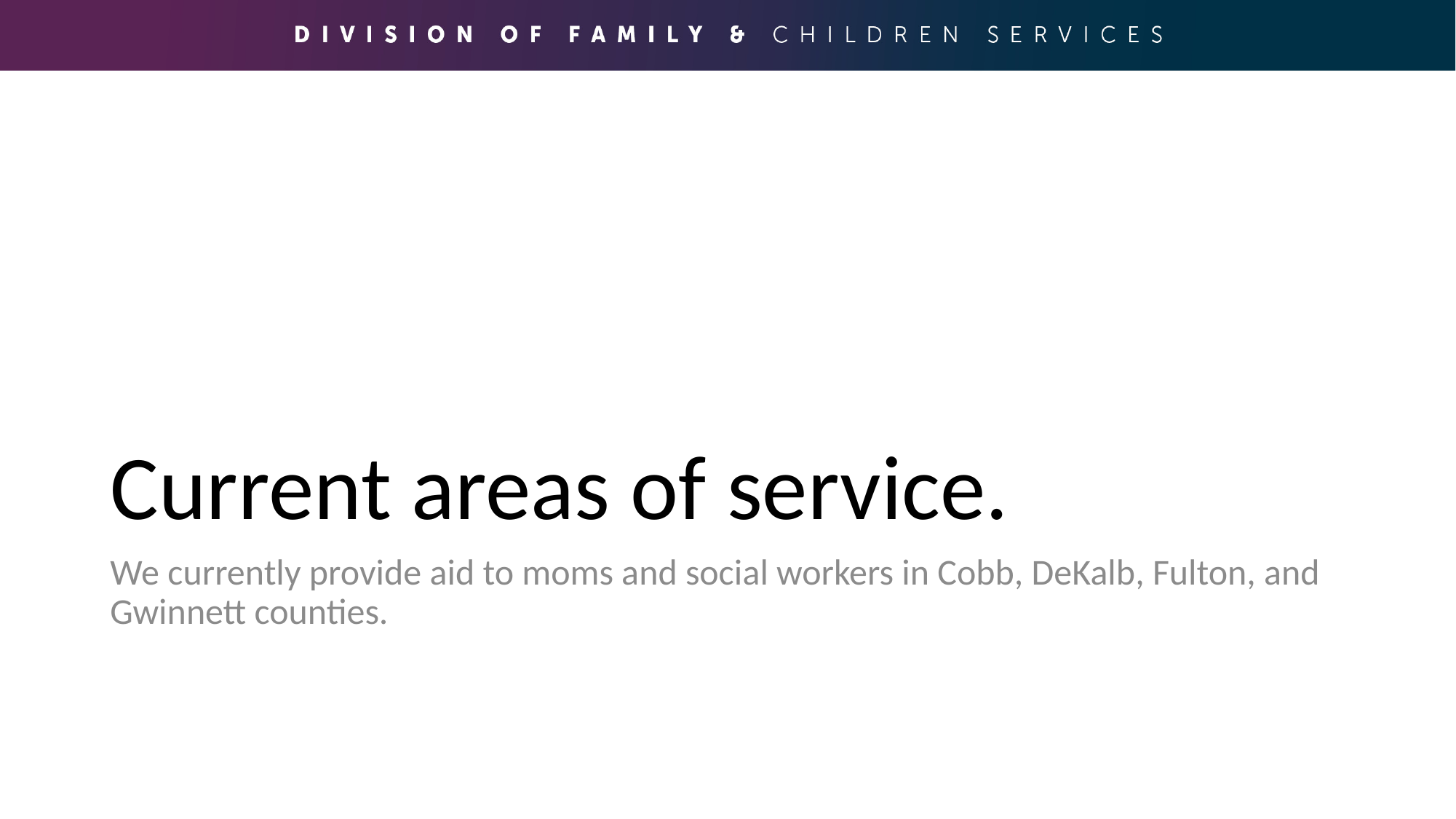

# Current areas of service.
We currently provide aid to moms and social workers in Cobb, DeKalb, Fulton, and Gwinnett counties.